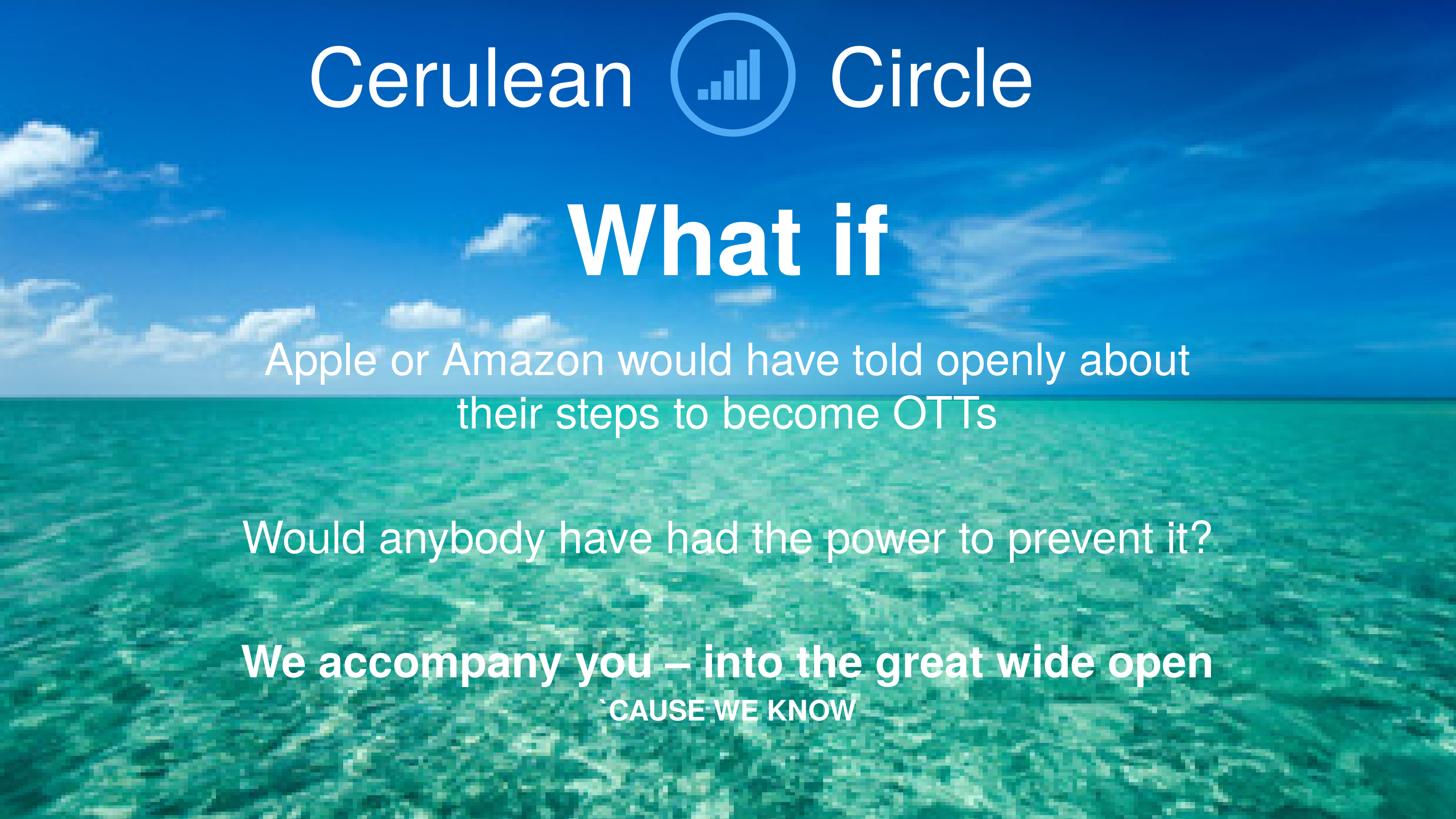

# What if
Apple or Amazon would have told openly about their steps to become OTTs

Would anybody have had the power to prevent it?

We accompany you – into the great wide open
`cause we know